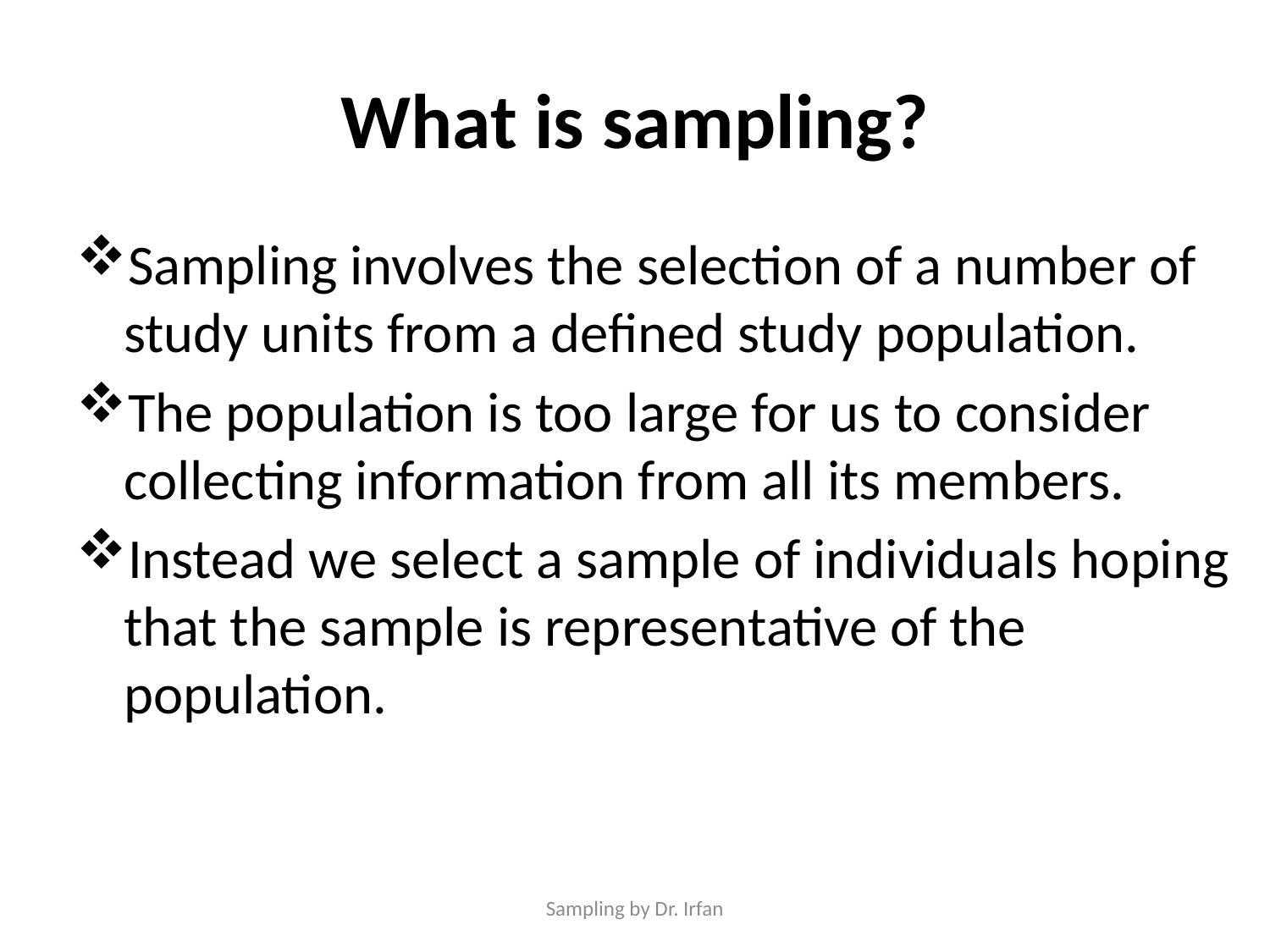

# What is sampling?
Sampling involves the selection of a number of study units from a defined study population.
The population is too large for us to consider collecting information from all its members.
Instead we select a sample of individuals hoping that the sample is representative of the population.
Sampling by Dr. Irfan